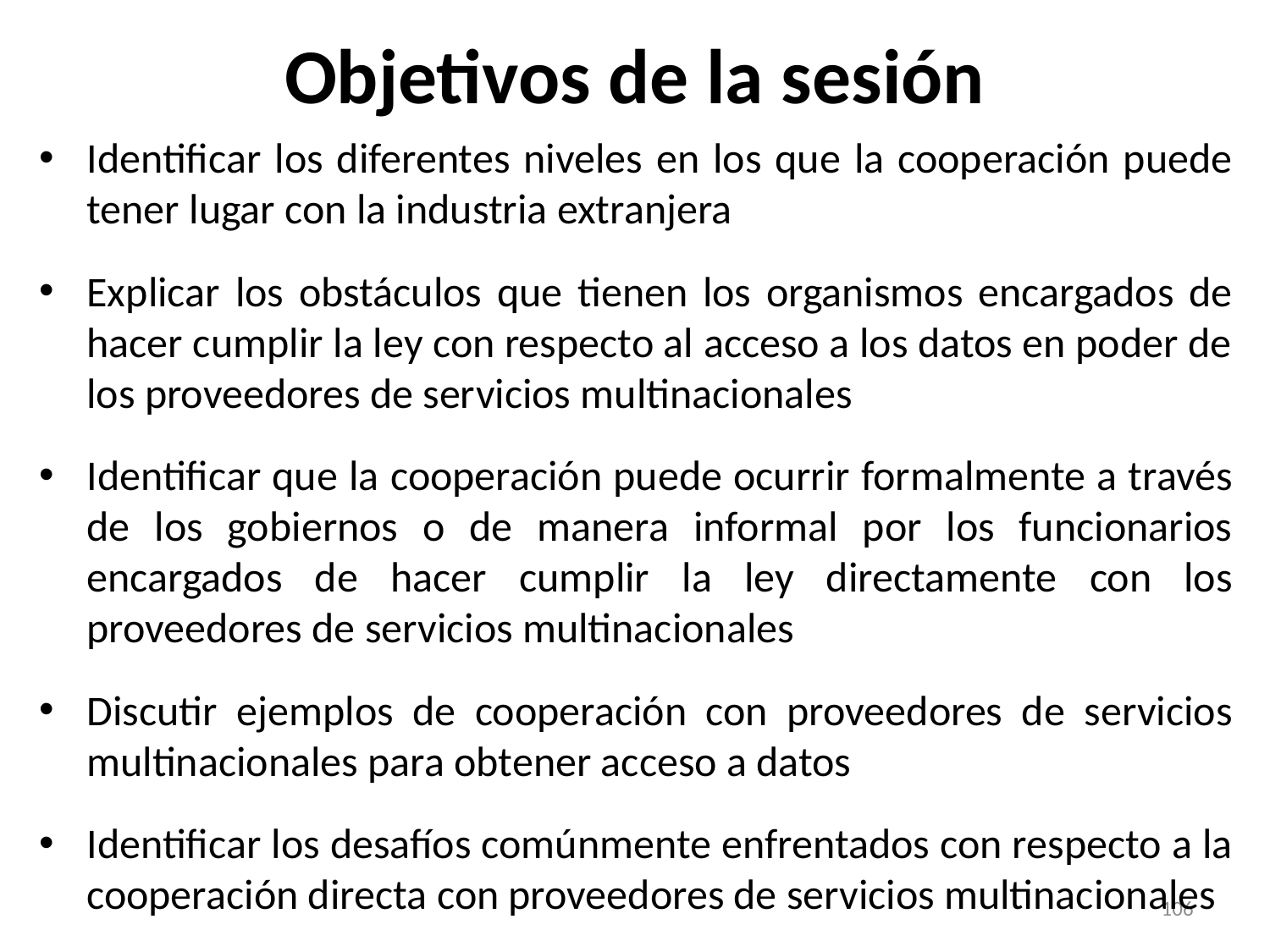

# Objetivos de la sesión
Identificar los diferentes niveles en los que la cooperación puede tener lugar con la industria extranjera
Explicar los obstáculos que tienen los organismos encargados de hacer cumplir la ley con respecto al acceso a los datos en poder de los proveedores de servicios multinacionales
Identificar que la cooperación puede ocurrir formalmente a través de los gobiernos o de manera informal por los funcionarios encargados de hacer cumplir la ley directamente con los proveedores de servicios multinacionales
Discutir ejemplos de cooperación con proveedores de servicios multinacionales para obtener acceso a datos
Identificar los desafíos comúnmente enfrentados con respecto a la cooperación directa con proveedores de servicios multinacionales
106